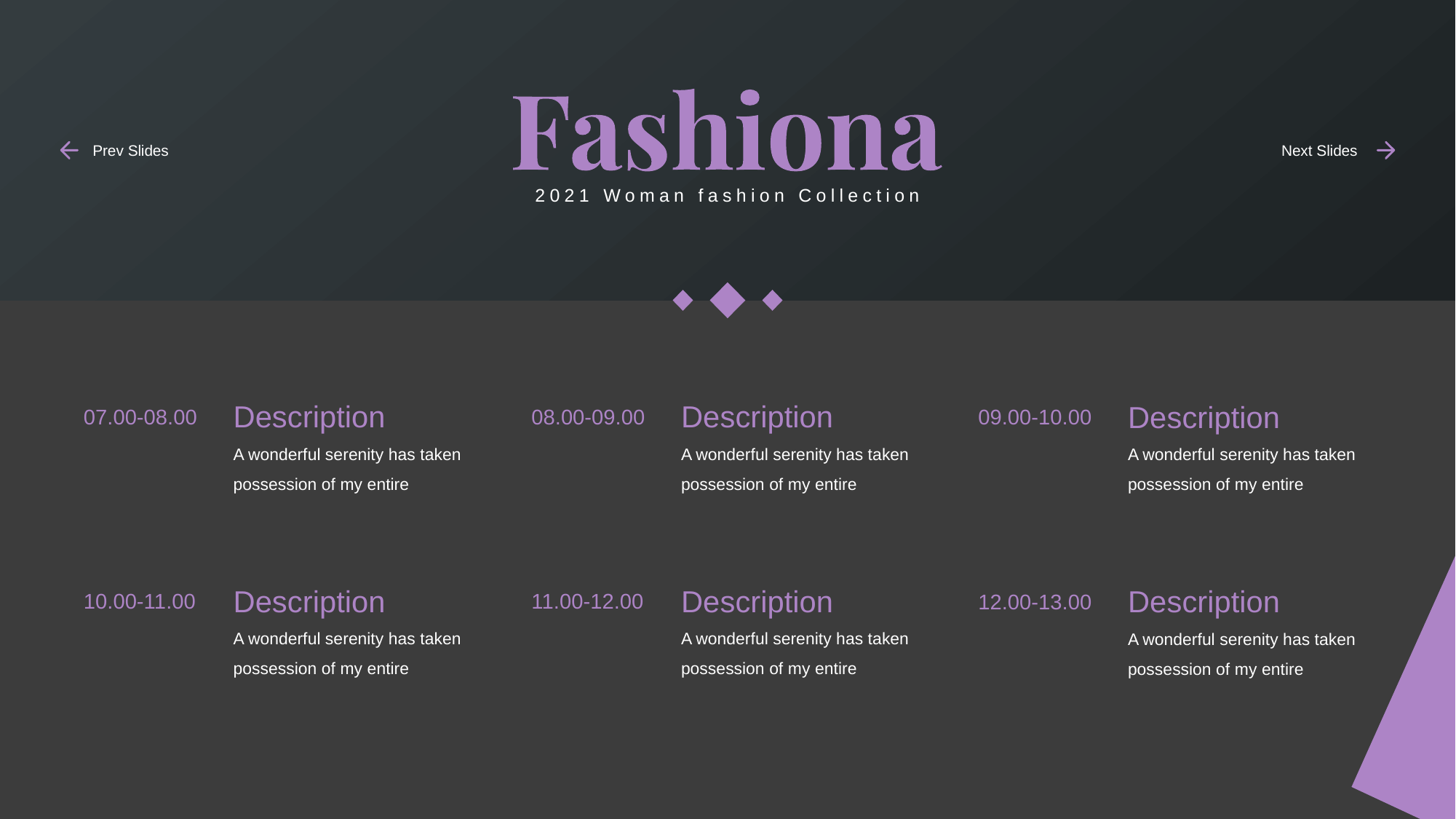

Prev Slides
Next Slides

2021 Woman fashion Collection

Description
Description
Description
07.00-08.00
08.00-09.00
09.00-10.00
A wonderful serenity has taken possession of my entire
A wonderful serenity has taken possession of my entire
A wonderful serenity has taken possession of my entire

Description
Description
Description
10.00-11.00
11.00-12.00
12.00-13.00
A wonderful serenity has taken possession of my entire
A wonderful serenity has taken possession of my entire
A wonderful serenity has taken possession of my entire